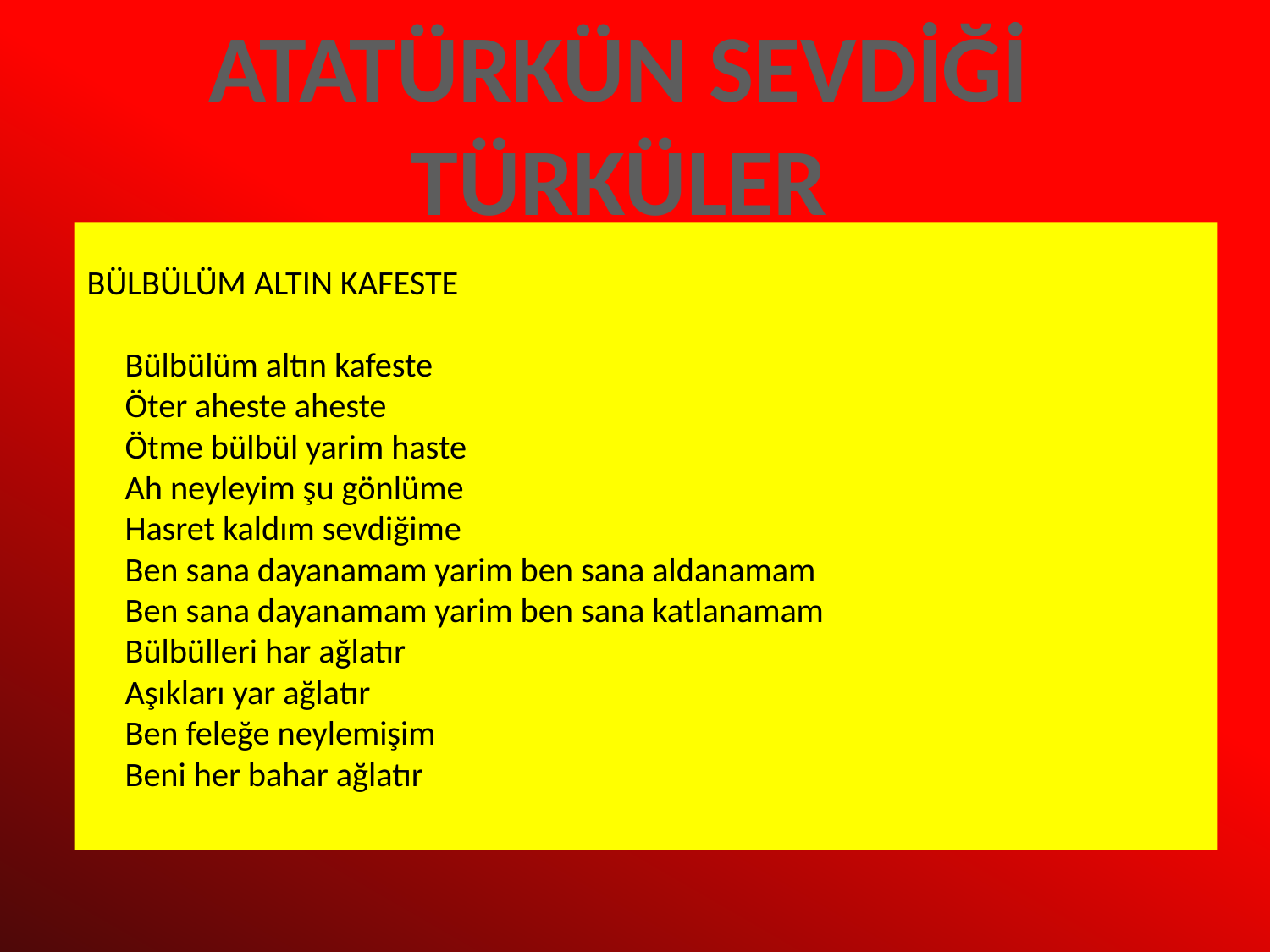

ATATÜRKÜN SEVDİĞİ TÜRKÜLER

BÜLBÜLÜM ALTIN KAFESTE
Bülbülüm altın kafeste
Öter aheste aheste
Ötme bülbül yarim haste
Ah neyleyim şu gönlüme
Hasret kaldım sevdiğime
Ben sana dayanamam yarim ben sana aldanamam
Ben sana dayanamam yarim ben sana katlanamam
Bülbülleri har ağlatır
Aşıkları yar ağlatır
Ben feleğe neylemişim
Beni her bahar ağlatır